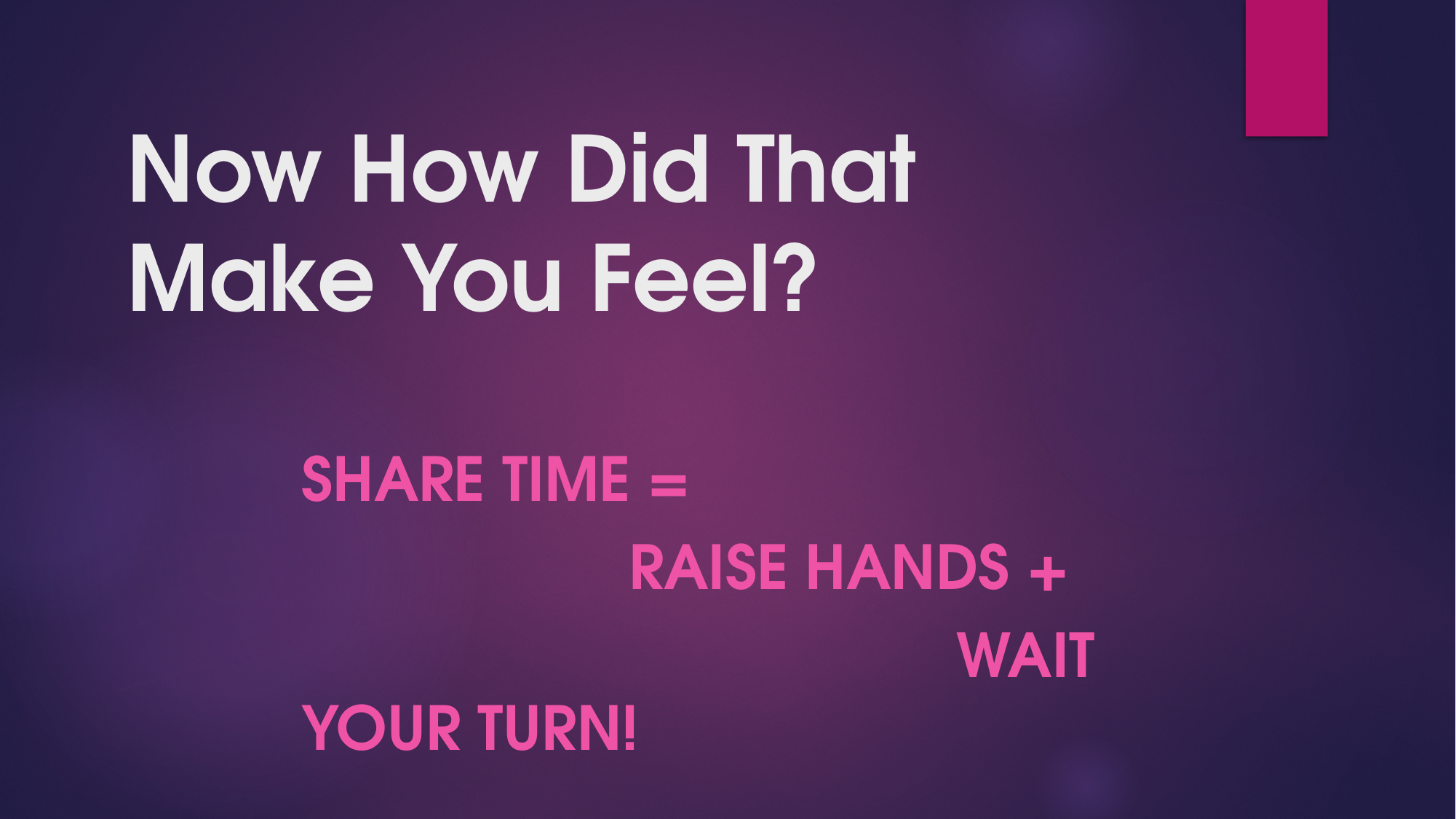

# Now How Did That Make You Feel?
Share Time =
			Raise Hands +
						Wait Your Turn!